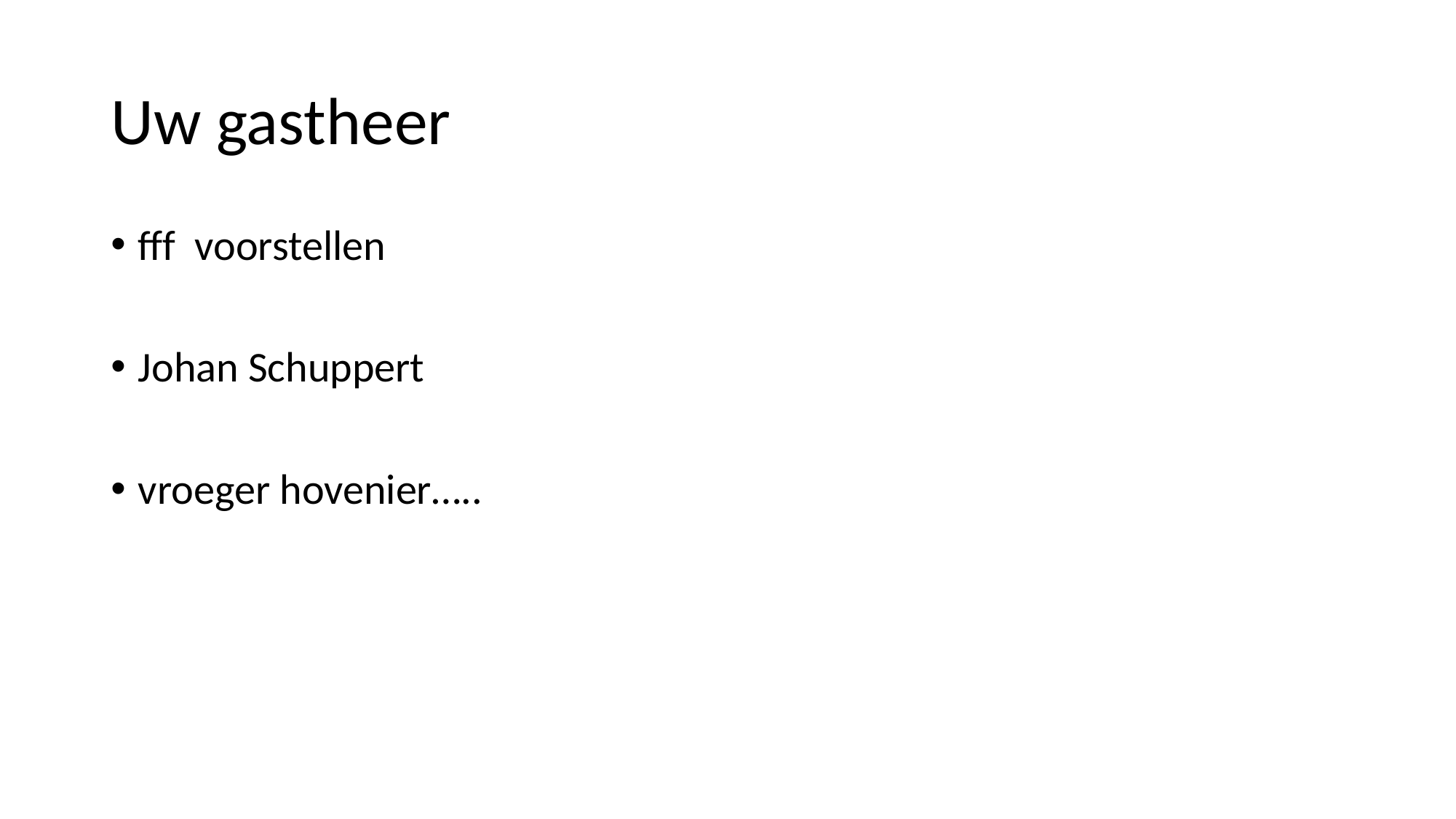

# Uw gastheer
fff  voorstellen

Johan Schuppert

vroeger hovenier…..